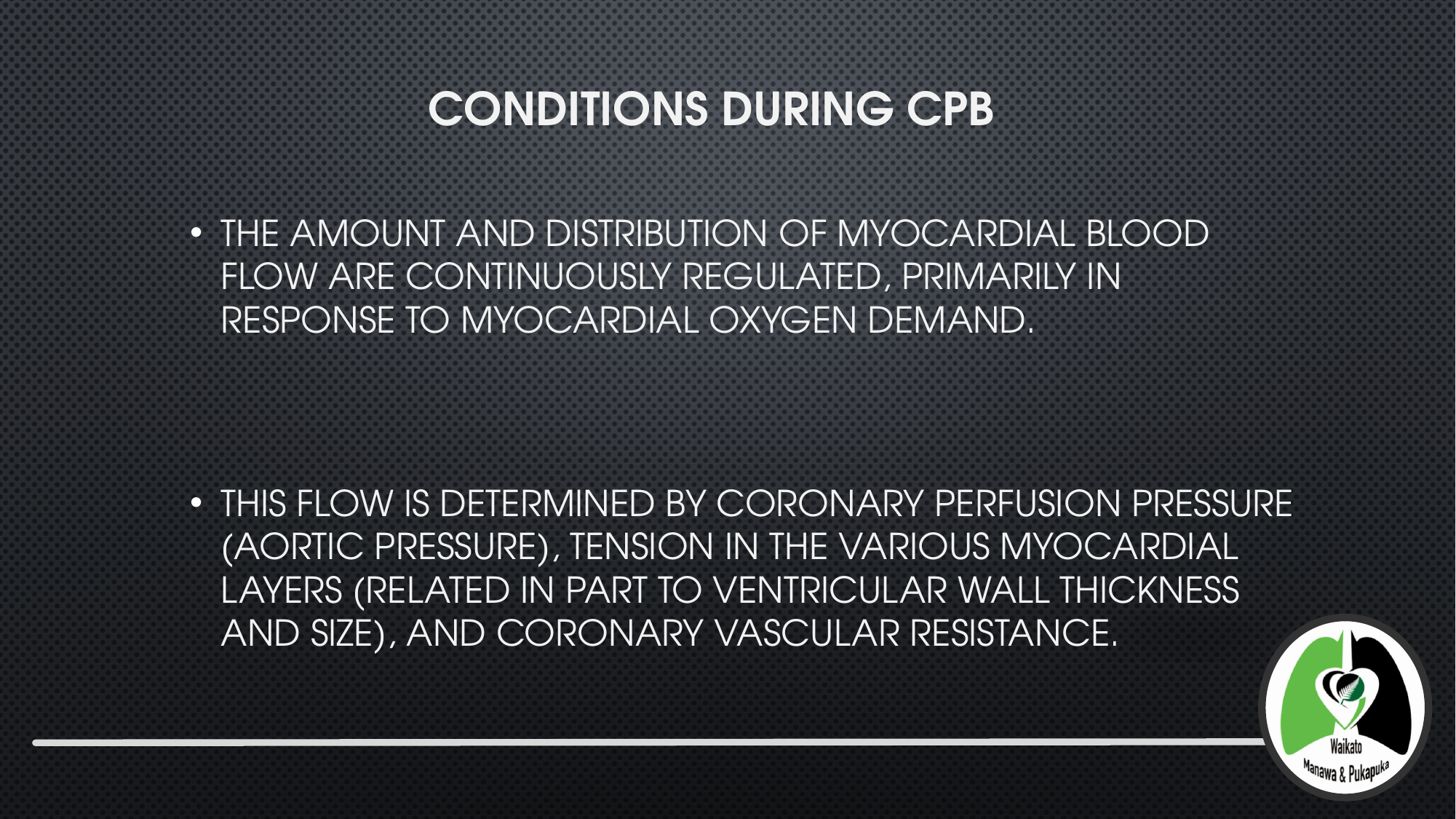

# Conditions during CPB
The amount and distribution of myocardial blood flow are continuously regulated, primarily in response to myocardial oxygen demand.

This flow is determined by coronary perfusion pressure (aortic pressure), tension in the various myocardial layers (related in part to ventricular wall thickness and size), and coronary vascular resistance.